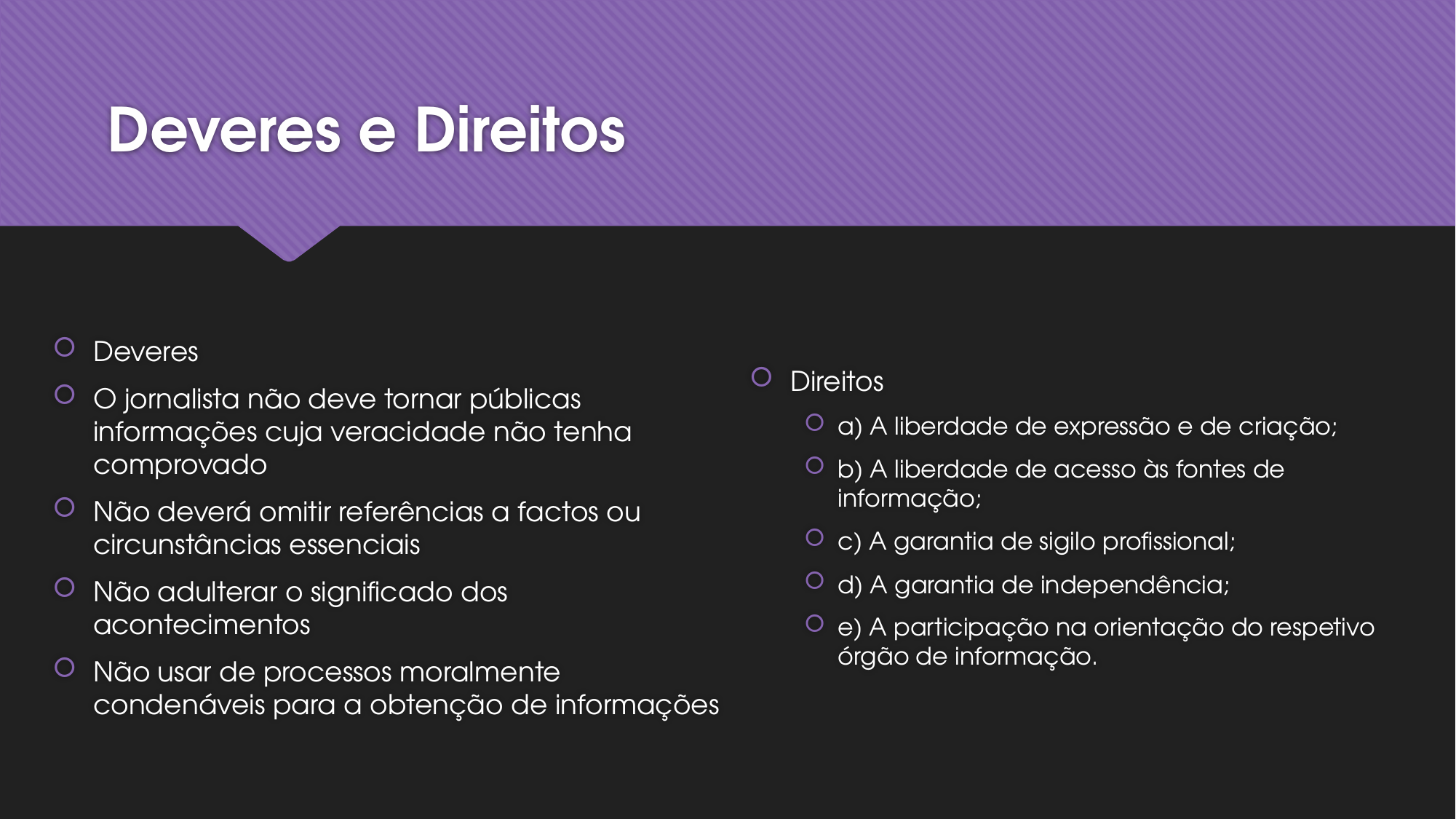

# Deveres e Direitos
Deveres
O jornalista não deve tornar públicas informações cuja veracidade não tenha comprovado
Não deverá omitir referências a factos ou circunstâncias essenciais
Não adulterar o significado dos acontecimentos
Não usar de processos moralmente condenáveis para a obtenção de informações
Direitos
a) A liberdade de expressão e de criação;
b) A liberdade de acesso às fontes de informação;
c) A garantia de sigilo profissional;
d) A garantia de independência;
e) A participação na orientação do respetivo órgão de informação.